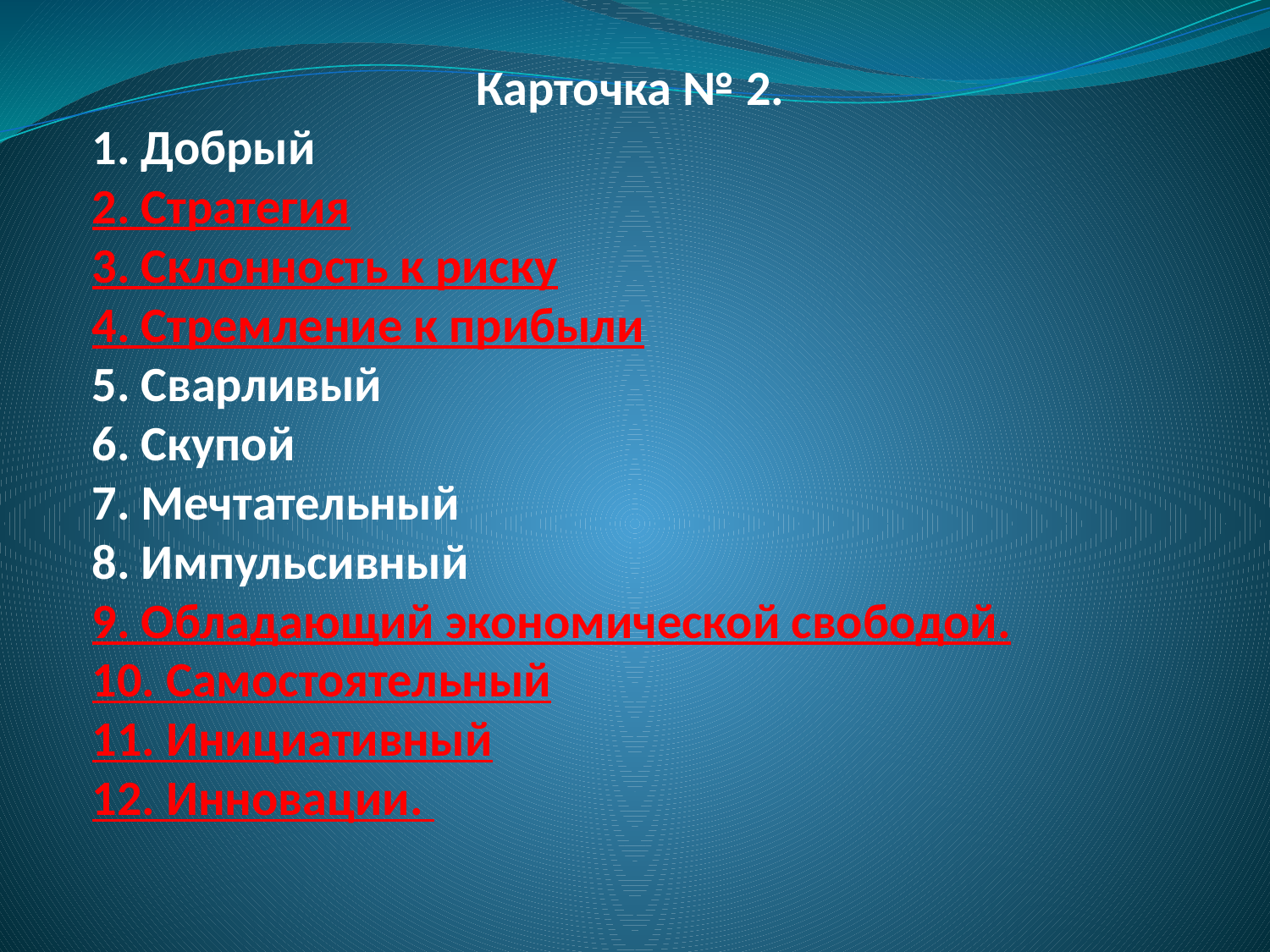

Карточка № 2.
1. Добрый
2. Стратегия
3. Склонность к риску
4. Стремление к прибыли
5. Сварливый
6. Скупой
7. Мечтательный
8. Импульсивный
9. Обладающий экономической свободой.
10. Самостоятельный
11. Инициативный
12. Инновации.